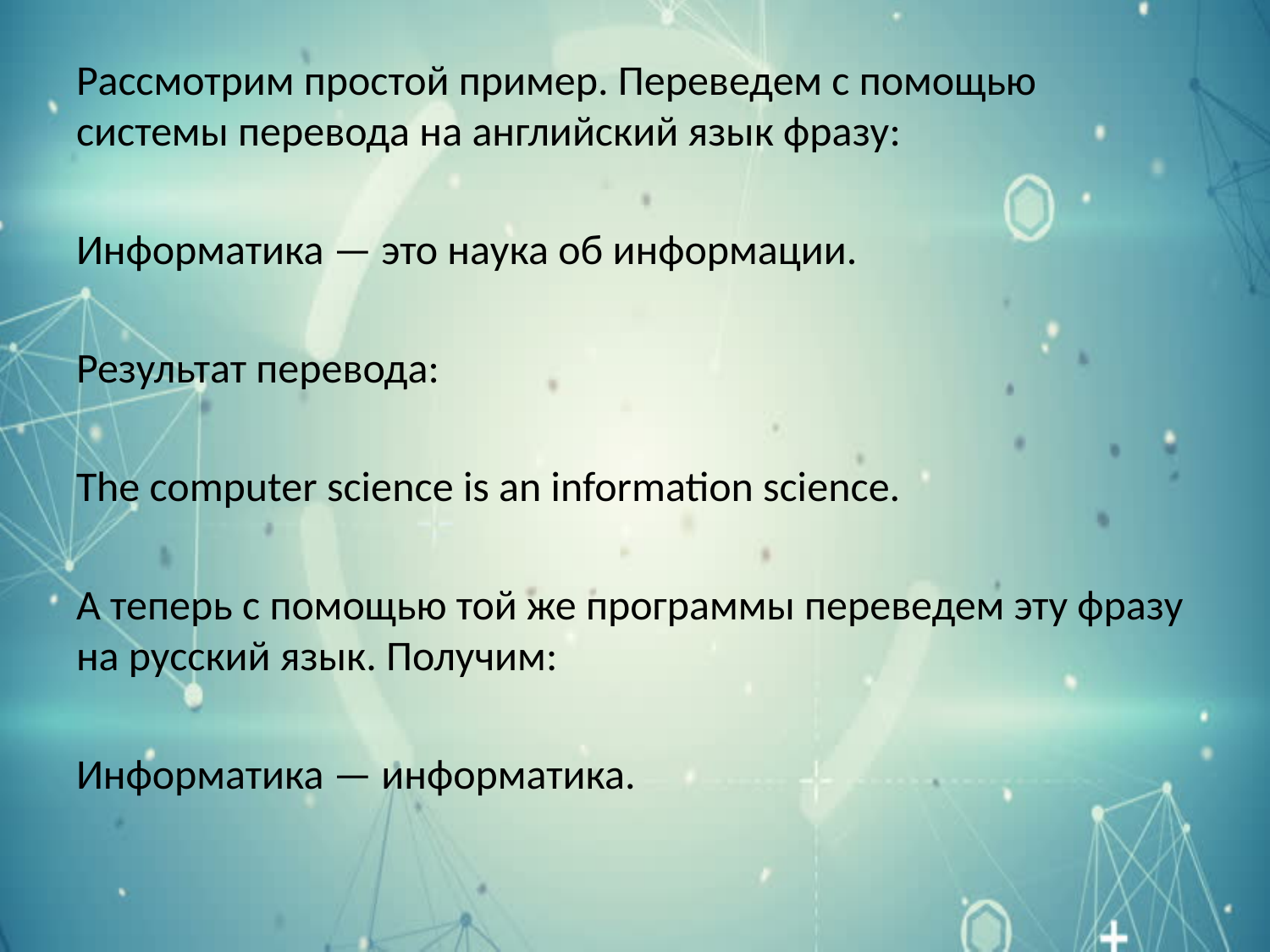

Рассмотрим простой пример. Переведем с помощью системы перевода на английский язык фразу:

Информатика — это наука об информации.

Результат перевода:

The computer science is an information science.

А теперь с помощью той же программы переведем эту фразу на русский язык. Получим:

Информатика — информатика.